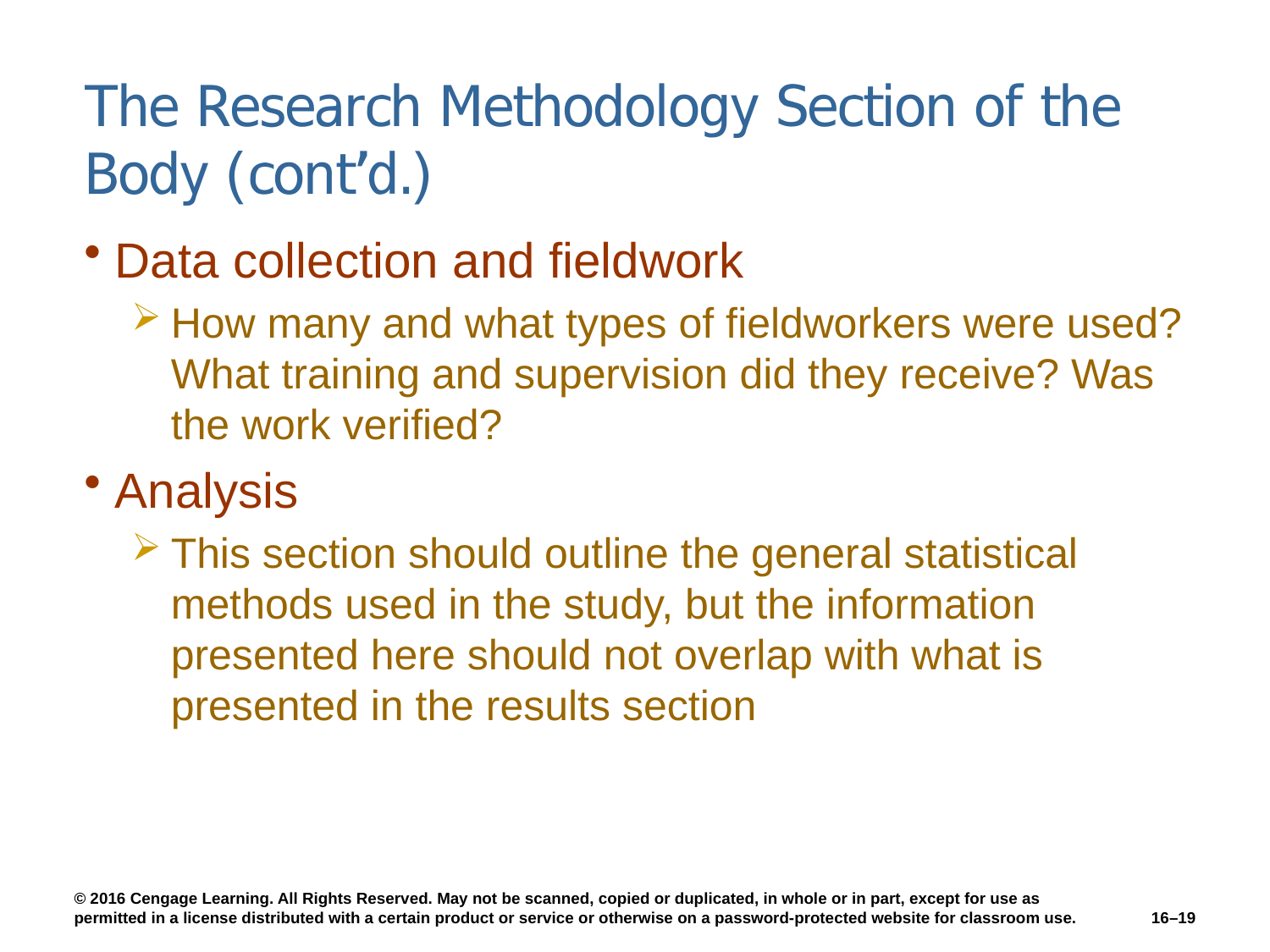

# The Research Methodology Section of the Body (cont’d.)
Data collection and fieldwork
How many and what types of fieldworkers were used? What training and supervision did they receive? Was the work verified?
Analysis
This section should outline the general statistical methods used in the study, but the information presented here should not overlap with what is presented in the results section

16–19
© 2016 Cengage Learning. All Rights Reserved. May not be scanned, copied or duplicated, in whole or in part, except for use as permitted in a license distributed with a certain product or service or otherwise on a password-protected website for classroom use.